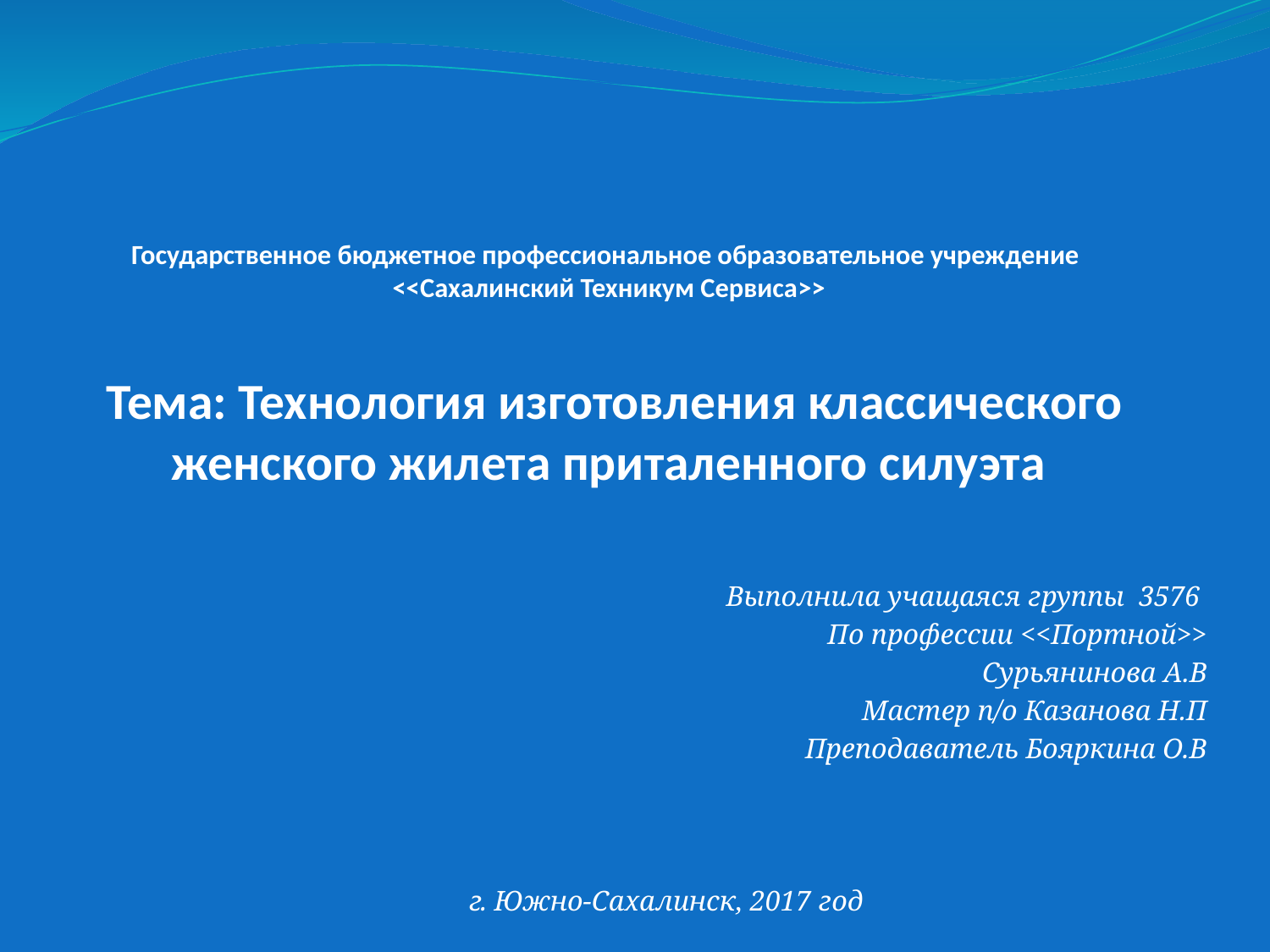

# Государственное бюджетное профессиональное образовательное учреждение <<Сахалинский Техникум Сервиса>> Тема: Технология изготовления классического женского жилета приталенного силуэта

Выполнила учащаяся группы  3576
По профессии <<Портной>>
Сурьянинова А.В
 Мастер п/о Казанова Н.П
Преподаватель Бояркина О.В

г. Южно-Сахалинск, 2017 год